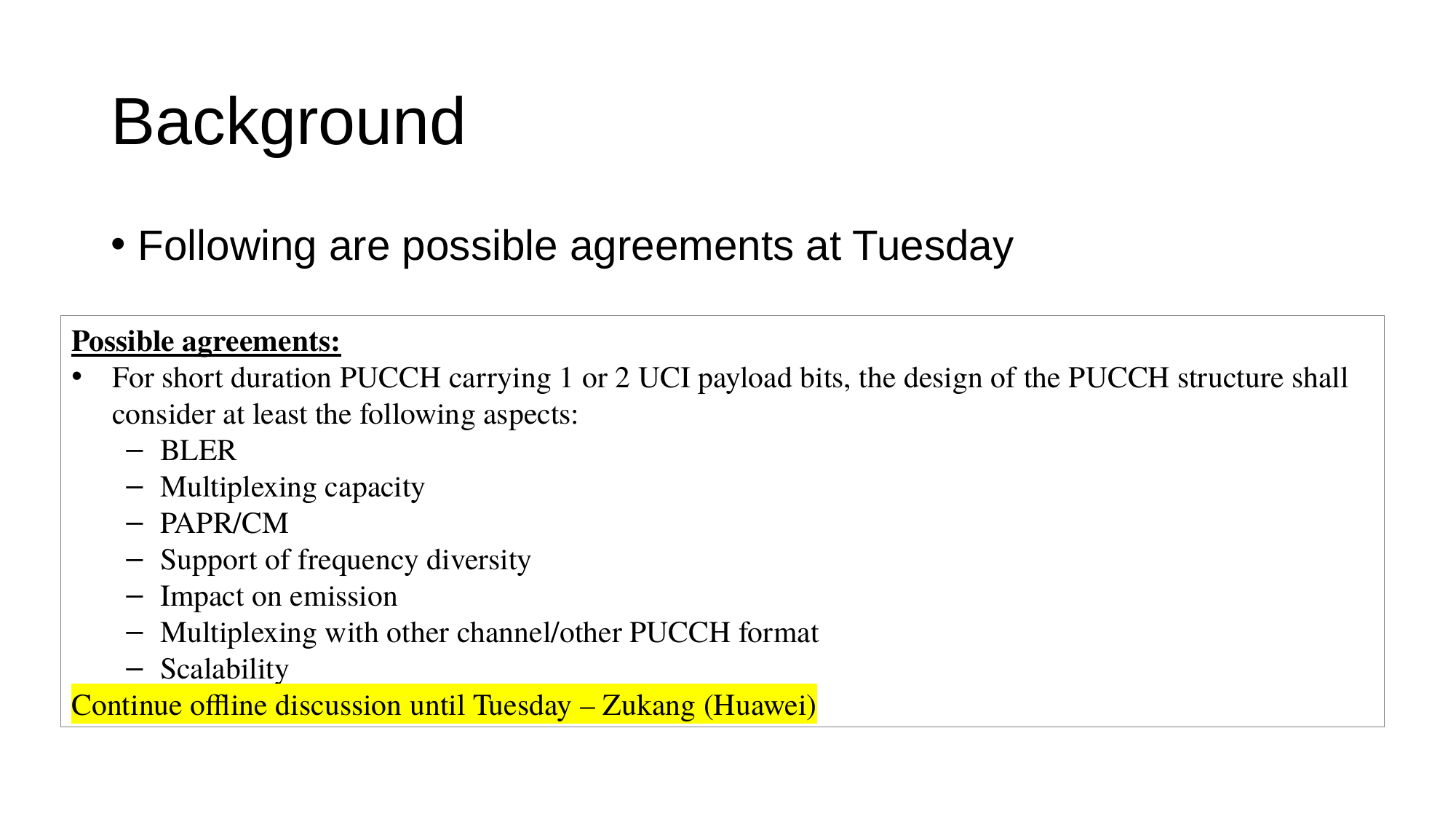

# Background
Following are possible agreements at Tuesday
Possible agreements:
For short duration PUCCH carrying 1 or 2 UCI payload bits, the design of the PUCCH structure shall consider at least the following aspects:
BLER
Multiplexing capacity
PAPR/CM
Support of frequency diversity
Impact on emission
Multiplexing with other channel/other PUCCH format
Scalability
Continue offline discussion until Tuesday – Zukang (Huawei)